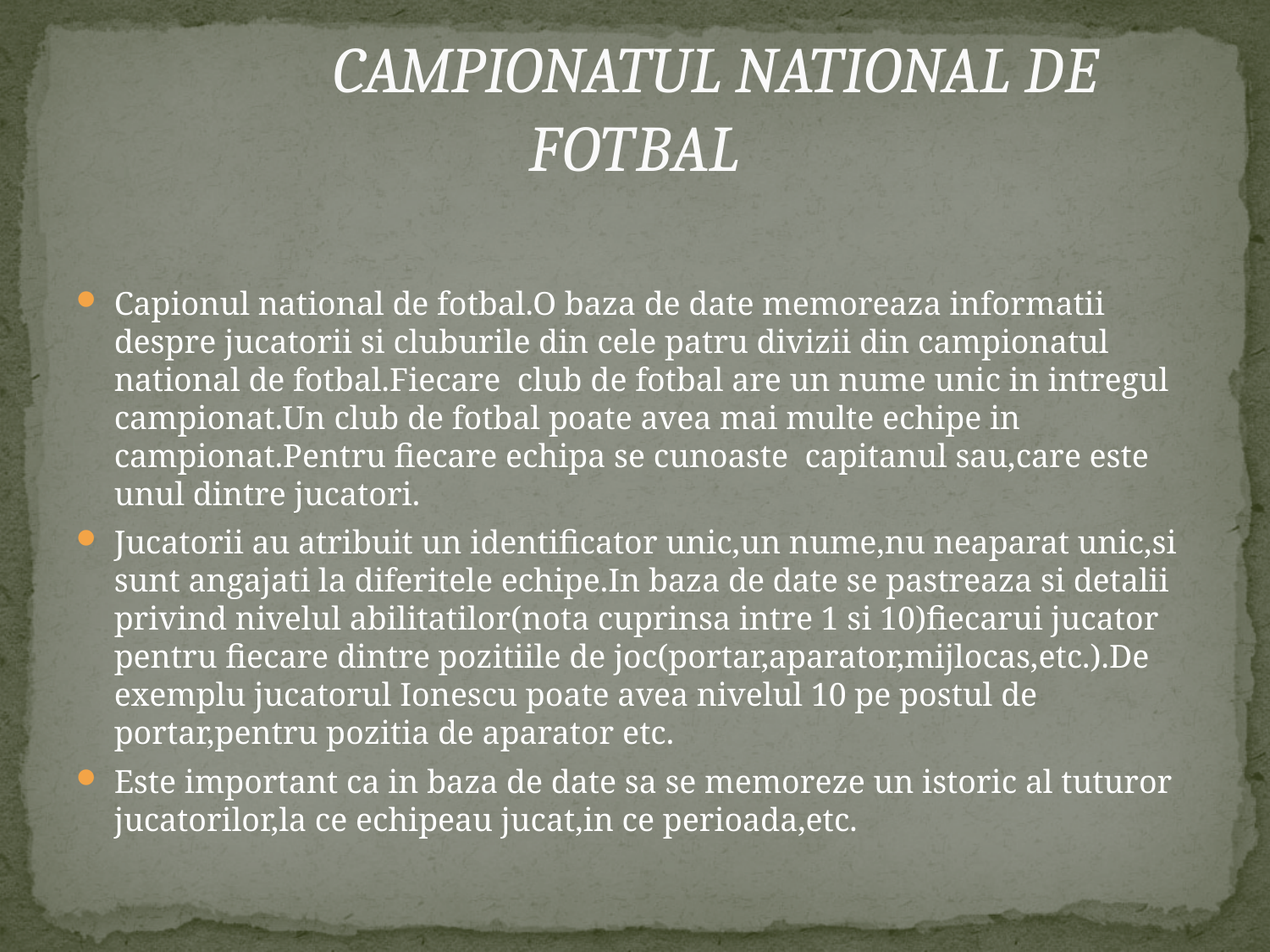

# CAMPIONATUL NATIONAL DE FOTBAL

Capionul national de fotbal.O baza de date memoreaza informatii despre jucatorii si cluburile din cele patru divizii din campionatul national de fotbal.Fiecare  club de fotbal are un nume unic in intregul campionat.Un club de fotbal poate avea mai multe echipe in campionat.Pentru fiecare echipa se cunoaste  capitanul sau,care este unul dintre jucatori.
Jucatorii au atribuit un identificator unic,un nume,nu neaparat unic,si sunt angajati la diferitele echipe.In baza de date se pastreaza si detalii privind nivelul abilitatilor(nota cuprinsa intre 1 si 10)fiecarui jucator pentru fiecare dintre pozitiile de joc(portar,aparator,mijlocas,etc.).De exemplu jucatorul Ionescu poate avea nivelul 10 pe postul de portar,pentru pozitia de aparator etc.
Este important ca in baza de date sa se memoreze un istoric al tuturor jucatorilor,la ce echipeau jucat,in ce perioada,etc.